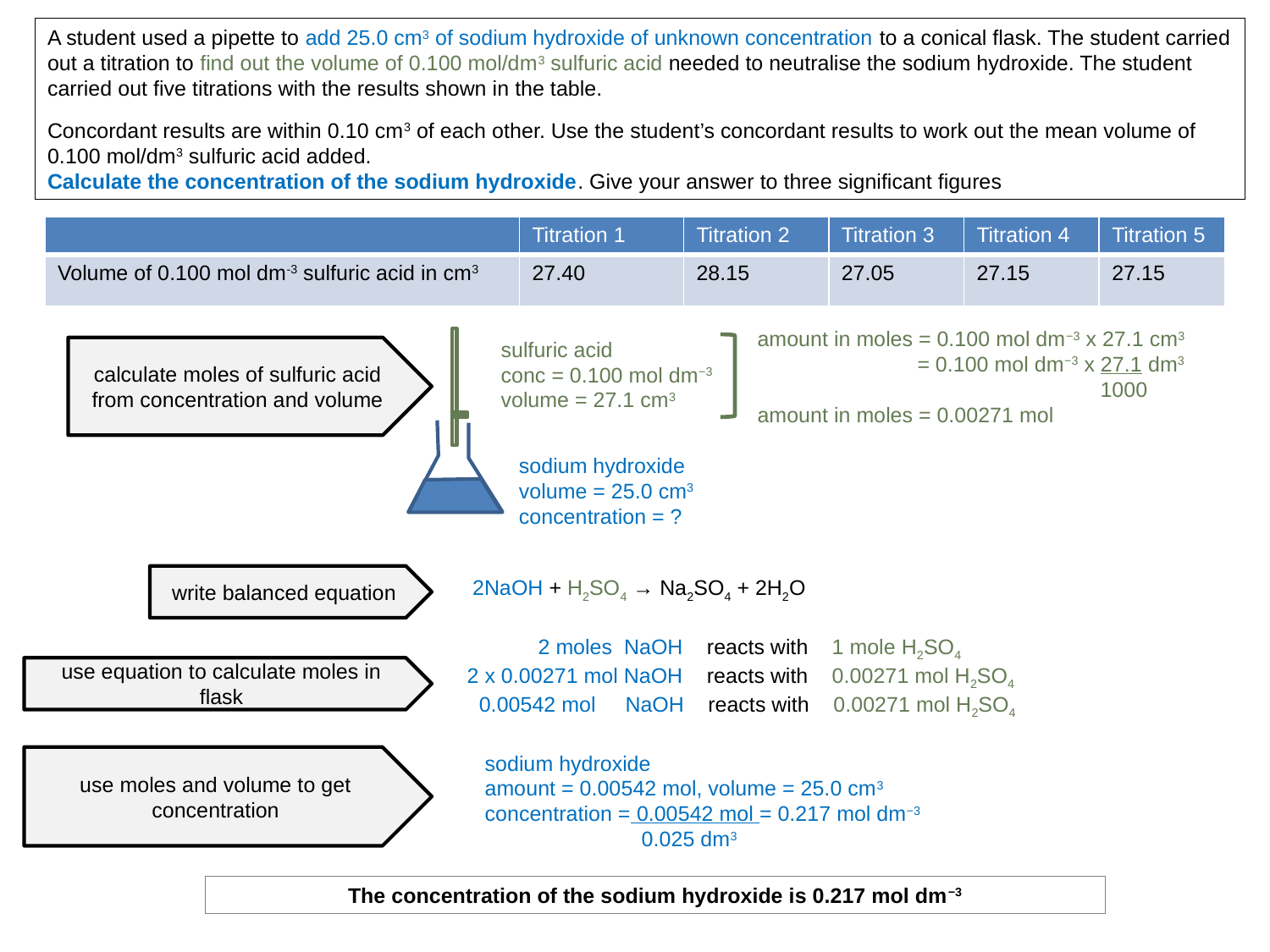

A student used a pipette to add 25.0 cm3 of sodium hydroxide of unknown concentration to a conical flask. The student carried out a titration to find out the volume of 0.100 mol/dm3 sulfuric acid needed to neutralise the sodium hydroxide. The student carried out five titrations with the results shown in the table.

Concordant results are within 0.10 cm3 of each other. Use the student’s concordant results to work out the mean volume of 0.100 mol/dm3 sulfuric acid added.
Calculate the concentration of the sodium hydroxide. Give your answer to three significant figures
|  | Titration 1 | Titration 2 | Titration 3 | Titration 4 | Titration 5 |
| --- | --- | --- | --- | --- | --- |
| Volume of 0.100 mol dm-3 sulfuric acid in cm3 | 27.40 | 28.15 | 27.05 | 27.15 | 27.15 |
amount in moles = 0.100 mol dm−3 x 27.1 cm3
                           = 0.100 mol dm−3 x 27.1 dm3
		               1000
amount in moles = 0.00271 mol

sulfuric acid
conc = 0.100 mol dm−3
volume = 27.1 cm3

calculate moles of sulfuric acid from concentration and volume
sodium hydroxide
volume = 25.0 cm3
concentration = ?
write balanced equation
2NaOH + H2SO4 → Na2SO4 + 2H2O
            2 moles  NaOH    reacts with    1 mole H2SO4
2 x 0.00271 mol NaOH    reacts with    0.00271 mol H2SO4
  0.00542 mol     NaOH    reacts with    0.00271 mol H2SO4

use equation to calculate moles in flask
sodium hydroxide
amount = 0.00542 mol, volume = 25.0 cm3
concentration = 0.00542 mol = 0.217 mol dm−3
	     0.025 dm3
use moles and volume to get concentration
The concentration of the sodium hydroxide is 0.217 mol dm−3